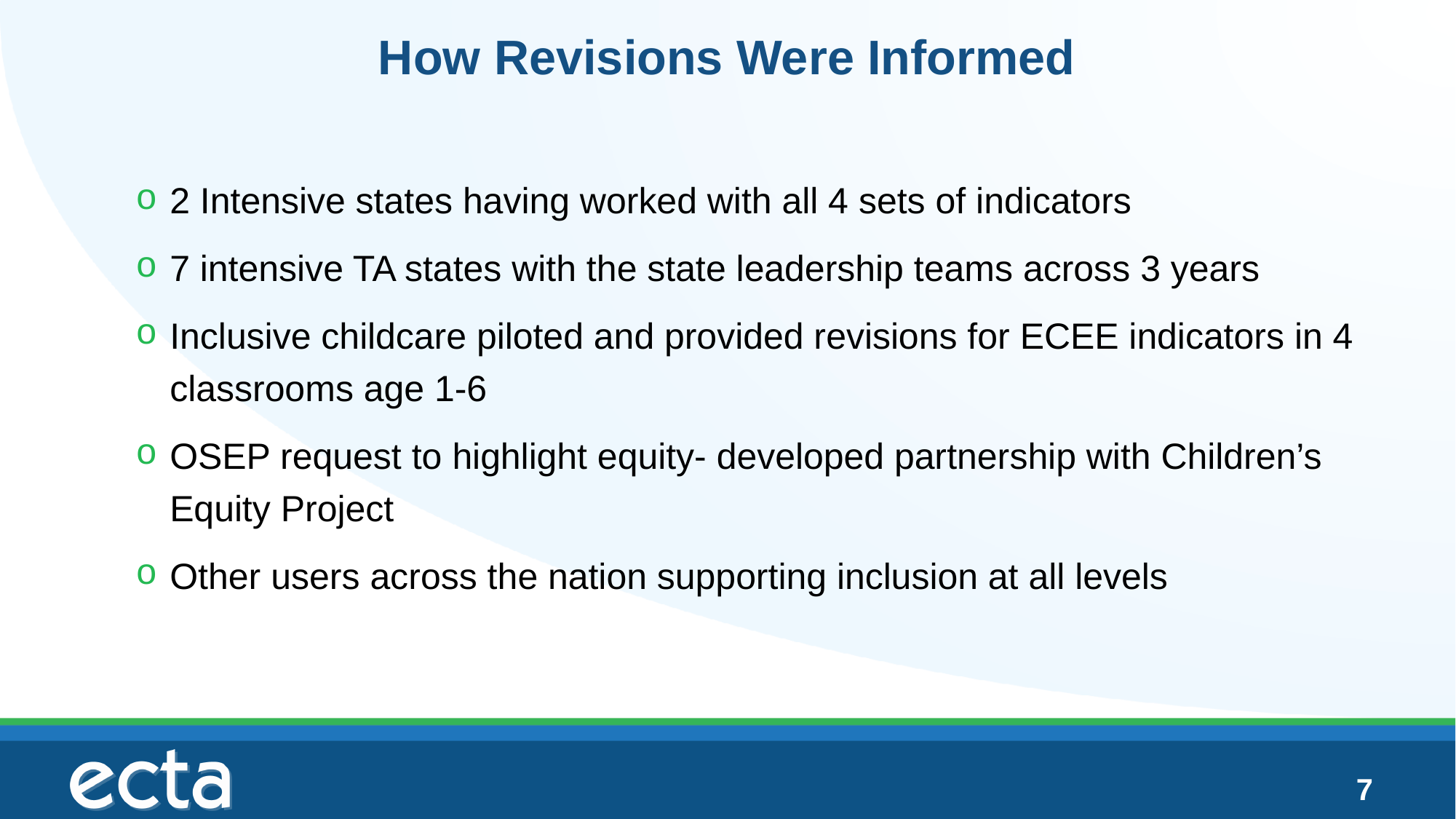

# How Revisions Were Informed
2 Intensive states having worked with all 4 sets of indicators
7 intensive TA states with the state leadership teams across 3 years
Inclusive childcare piloted and provided revisions for ECEE indicators in 4 classrooms age 1-6
OSEP request to highlight equity- developed partnership with Children’s Equity Project
Other users across the nation supporting inclusion at all levels

7